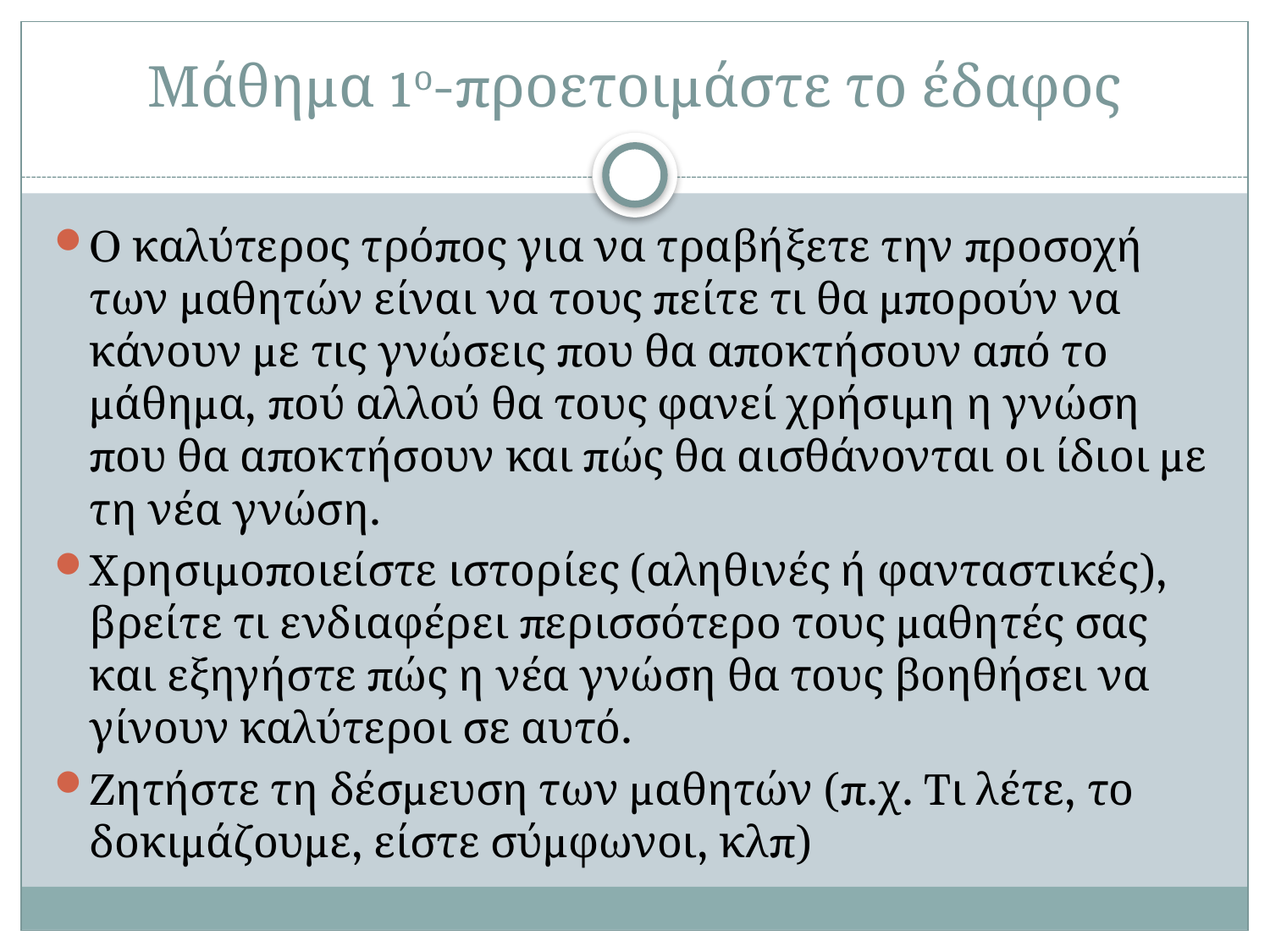

# Μάθημα 1ο-προετοιμάστε το έδαφος
Ο καλύτερος τρόπος για να τραβήξετε την προσοχή των μαθητών είναι να τους πείτε τι θα μπορούν να κάνουν με τις γνώσεις που θα αποκτήσουν από το μάθημα, πού αλλού θα τους φανεί χρήσιμη η γνώση που θα αποκτήσουν και πώς θα αισθάνονται οι ίδιοι με τη νέα γνώση.
Χρησιμοποιείστε ιστορίες (αληθινές ή φανταστικές), βρείτε τι ενδιαφέρει περισσότερο τους μαθητές σας και εξηγήστε πώς η νέα γνώση θα τους βοηθήσει να γίνουν καλύτεροι σε αυτό.
Ζητήστε τη δέσμευση των μαθητών (π.χ. Τι λέτε, το δοκιμάζουμε, είστε σύμφωνοι, κλπ)